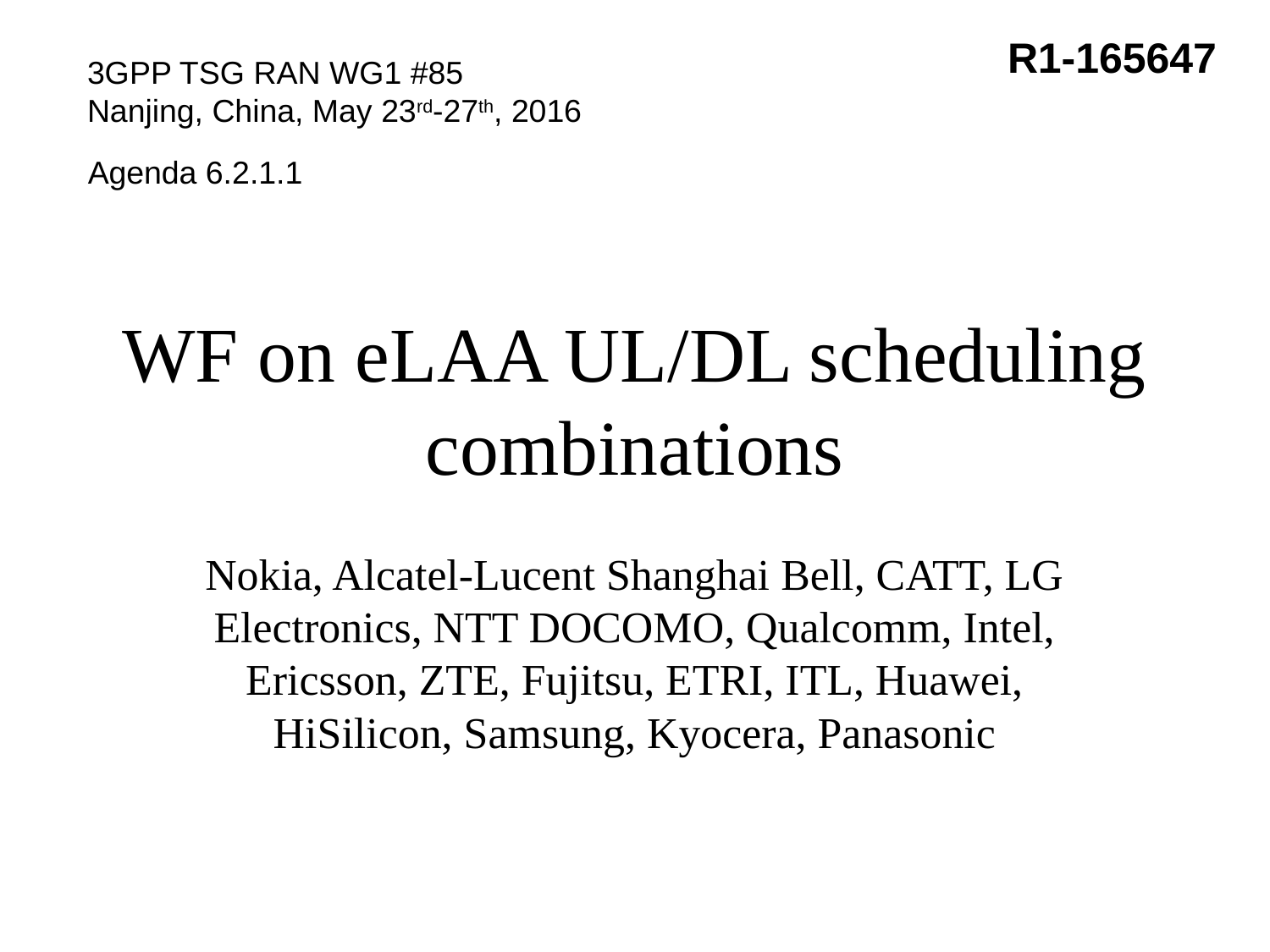

R1-165647
3GPP TSG RAN WG1 #85
Nanjing, China, May 23rd-27th, 2016
Agenda 6.2.1.1
# WF on eLAA UL/DL scheduling combinations
Nokia, Alcatel-Lucent Shanghai Bell, CATT, LG Electronics, NTT DOCOMO, Qualcomm, Intel, Ericsson, ZTE, Fujitsu, ETRI, ITL, Huawei, HiSilicon, Samsung, Kyocera, Panasonic